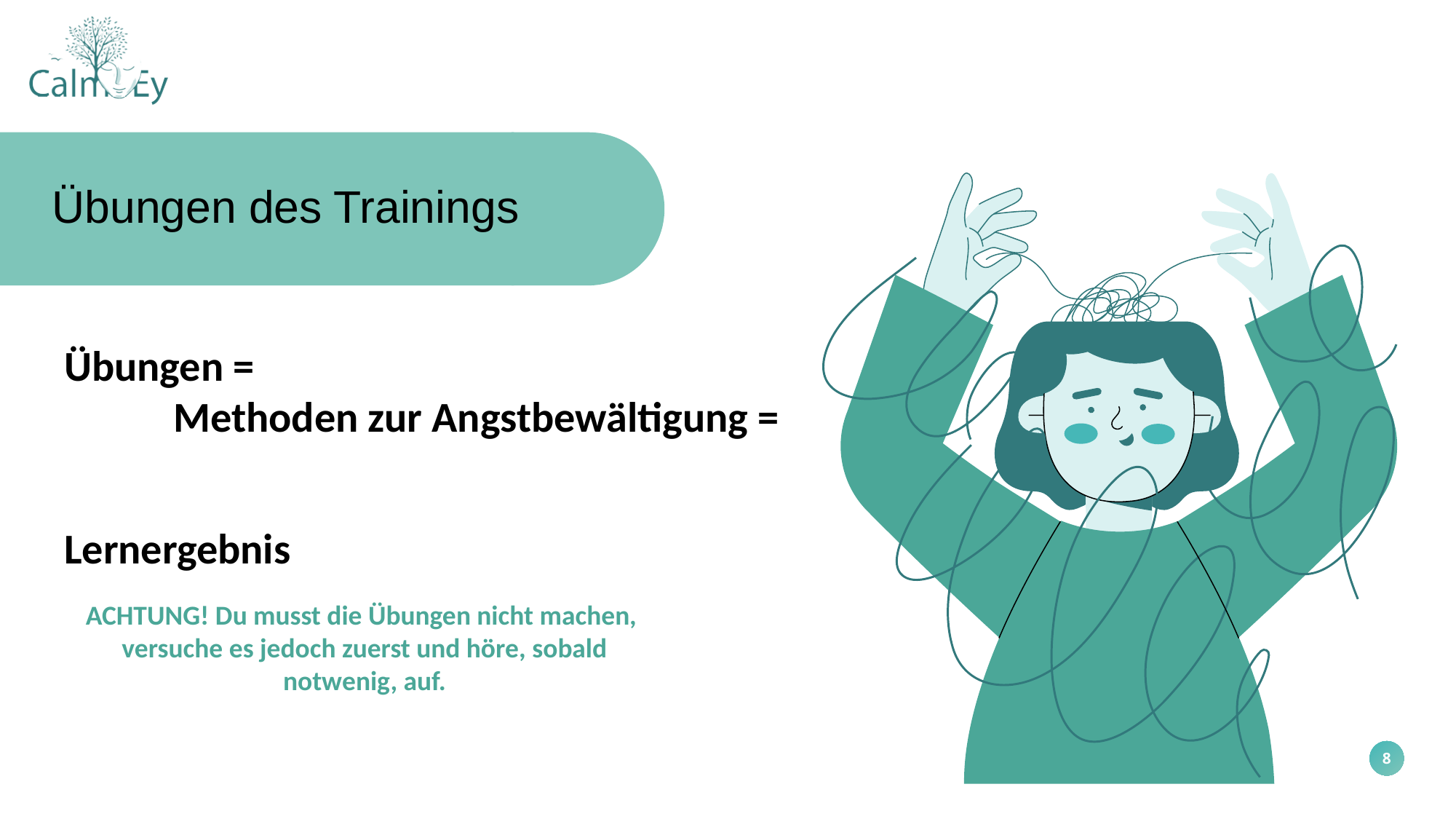

Übungen des Trainings
Übungen =
	Methoden zur Angstbewältigung =

Lernergebnis
ACHTUNG! Du musst die Übungen nicht machen,
versuche es jedoch zuerst und höre, sobald notwenig, auf.